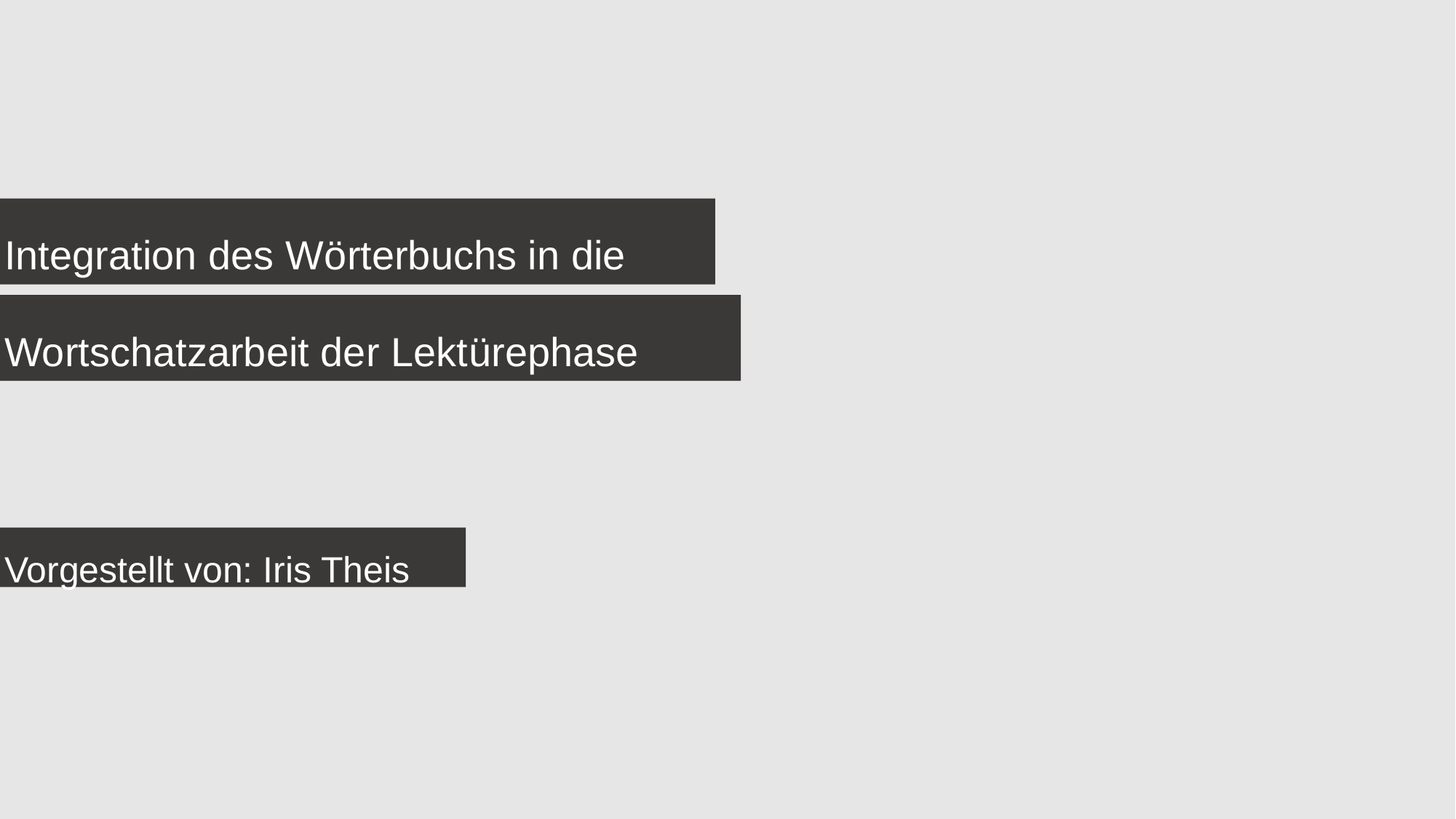

Integration des Wörterbuchs in die
Wortschatzarbeit der Lektürephase
Vorgestellt von: Iris Theis